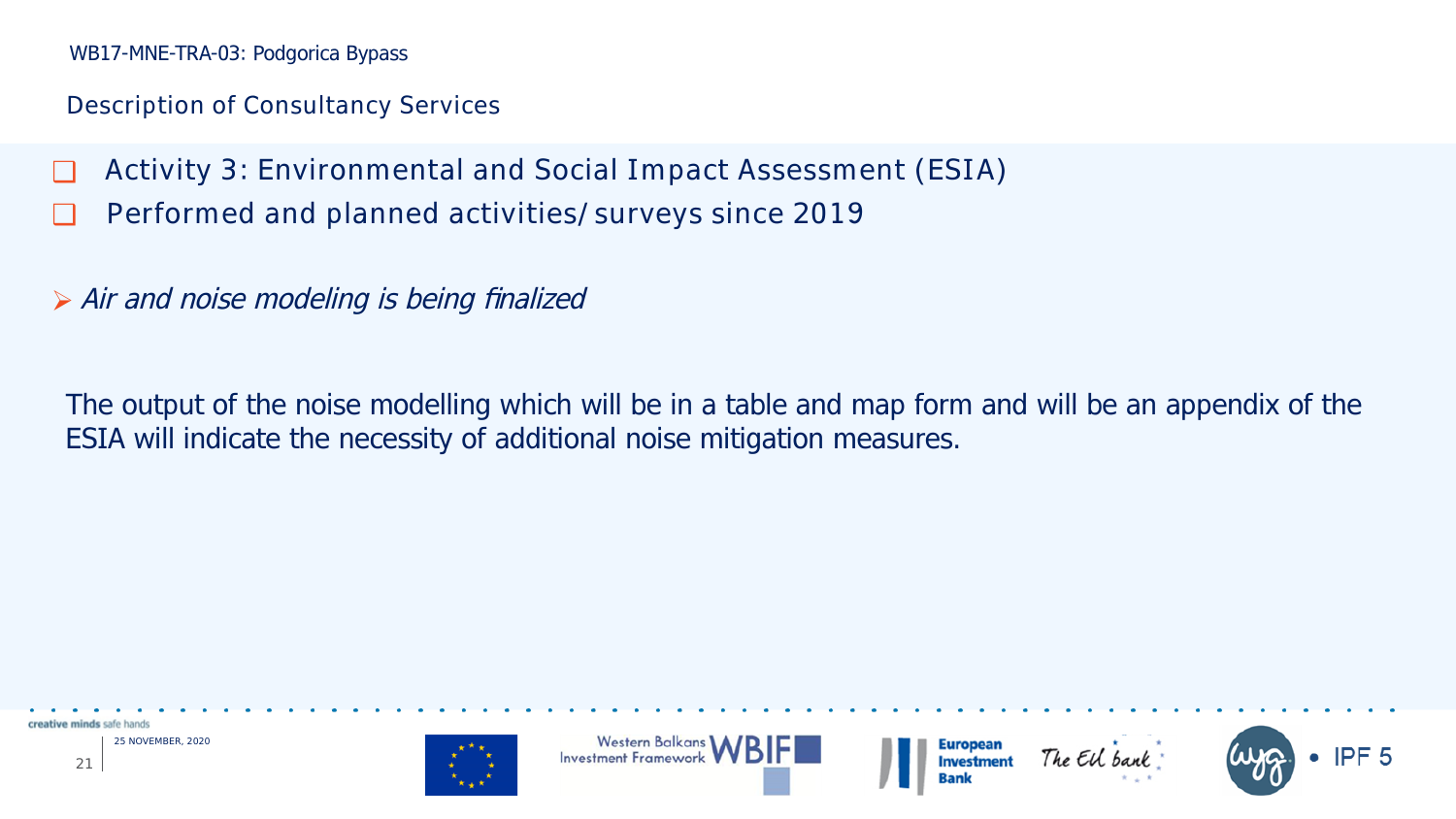

WB17-MNE-TRA-03: Podgorica Bypass
# Description of Consultancy Services
   Activity 3: Environmental and Social Impact Assessment (ESIA)
Performed and planned activities/surveys since 2019

Air and noise modeling is being finalized

The output of the noise modelling which will be in a table and map form and will be an appendix of the ESIA will indicate the necessity of additional noise mitigation measures.

21
25 NOVEMBER, 2020